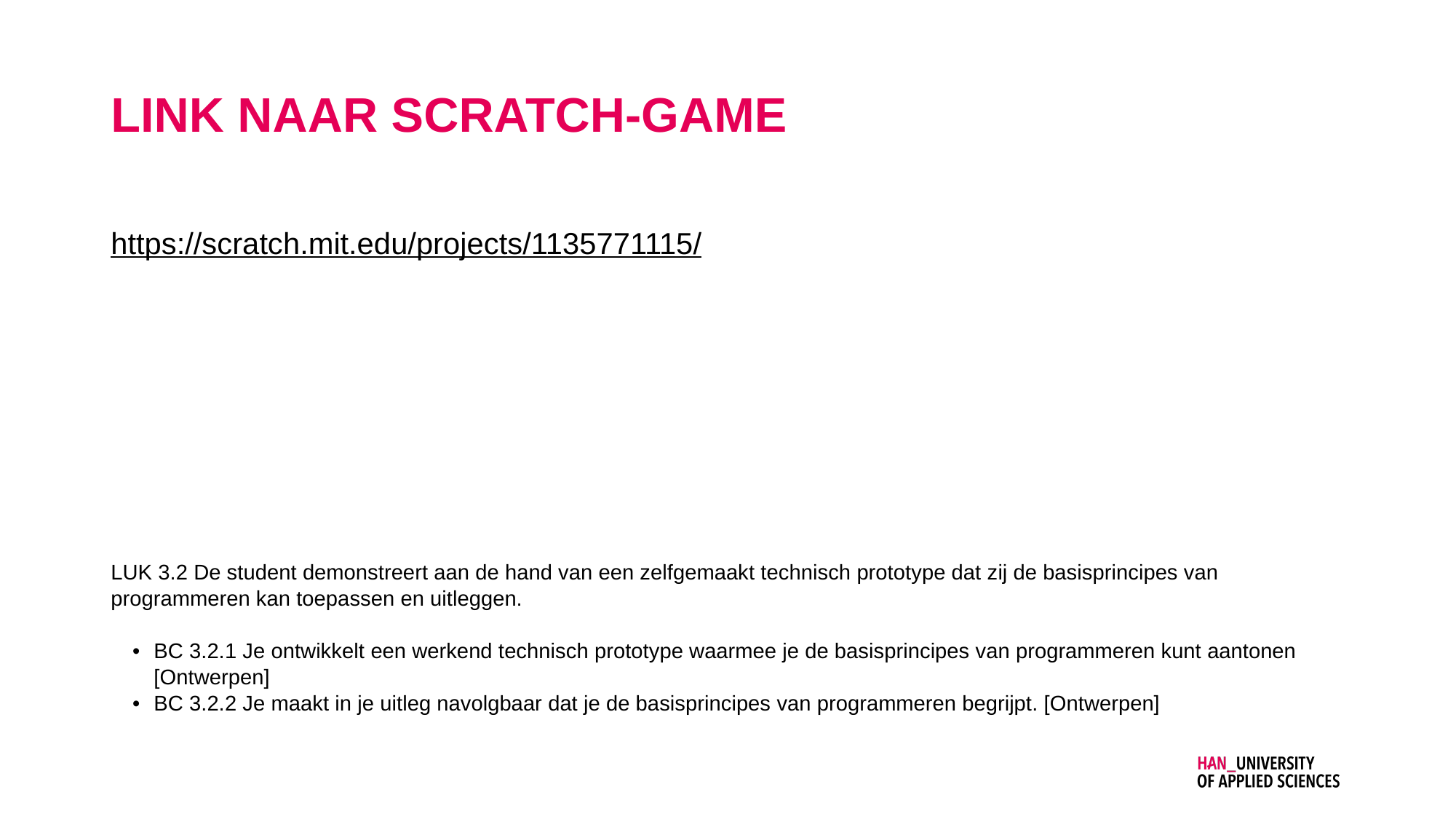

# Link naar Scratch-game
https://scratch.mit.edu/projects/1135771115/

LUK 3.2 De student demonstreert aan de hand van een zelfgemaakt technisch prototype dat zij de basisprincipes van programmeren kan toepassen en uitleggen.

BC 3.2.1 Je ontwikkelt een werkend technisch prototype waarmee je de basisprincipes van programmeren kunt aantonen [Ontwerpen]
BC 3.2.2 Je maakt in je uitleg navolgbaar dat je de basisprincipes van programmeren begrijpt. [Ontwerpen]